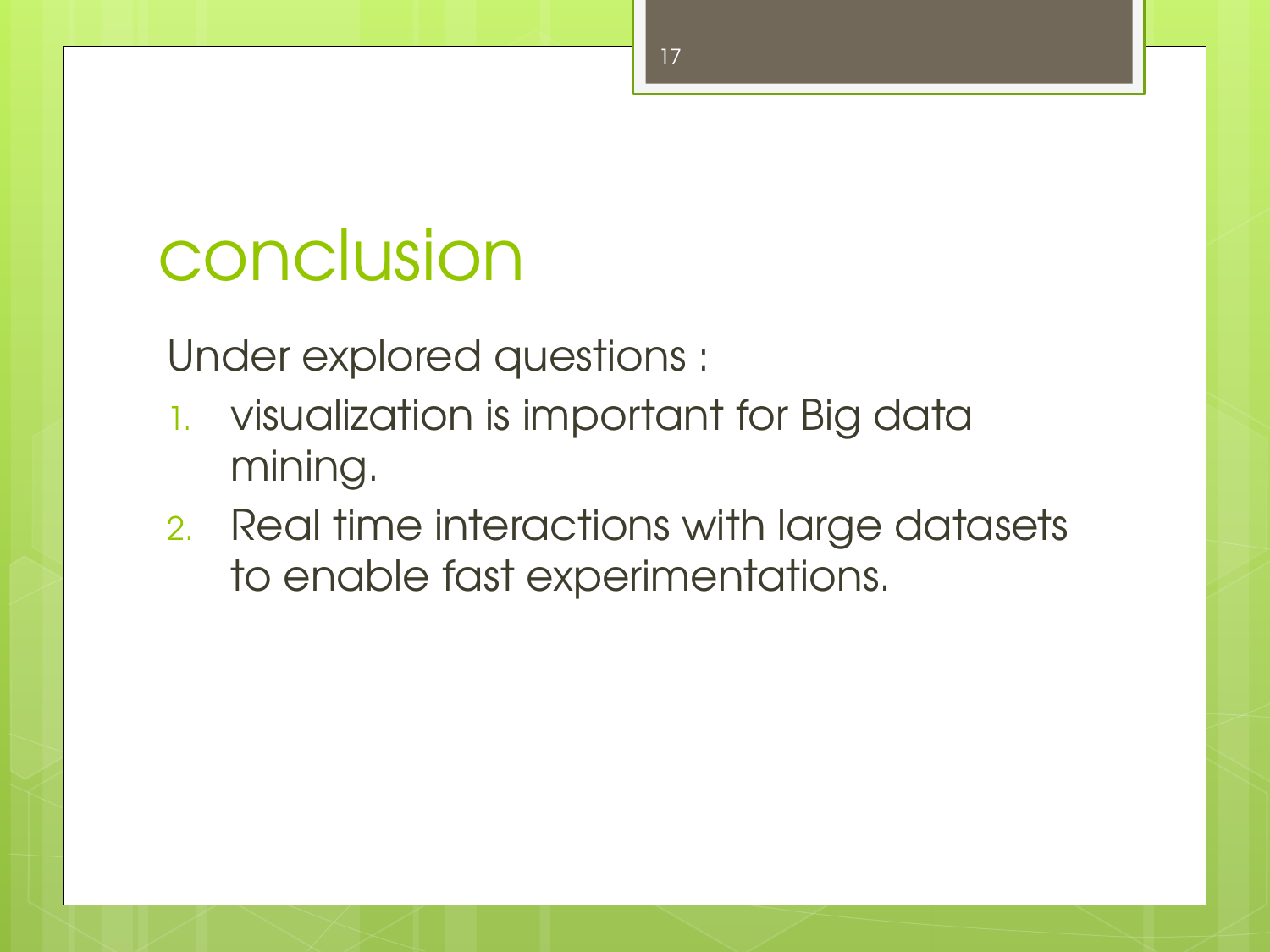

17
# conclusion
Under explored questions :
visualization is important for Big data mining.
Real time interactions with large datasets to enable fast experimentations.